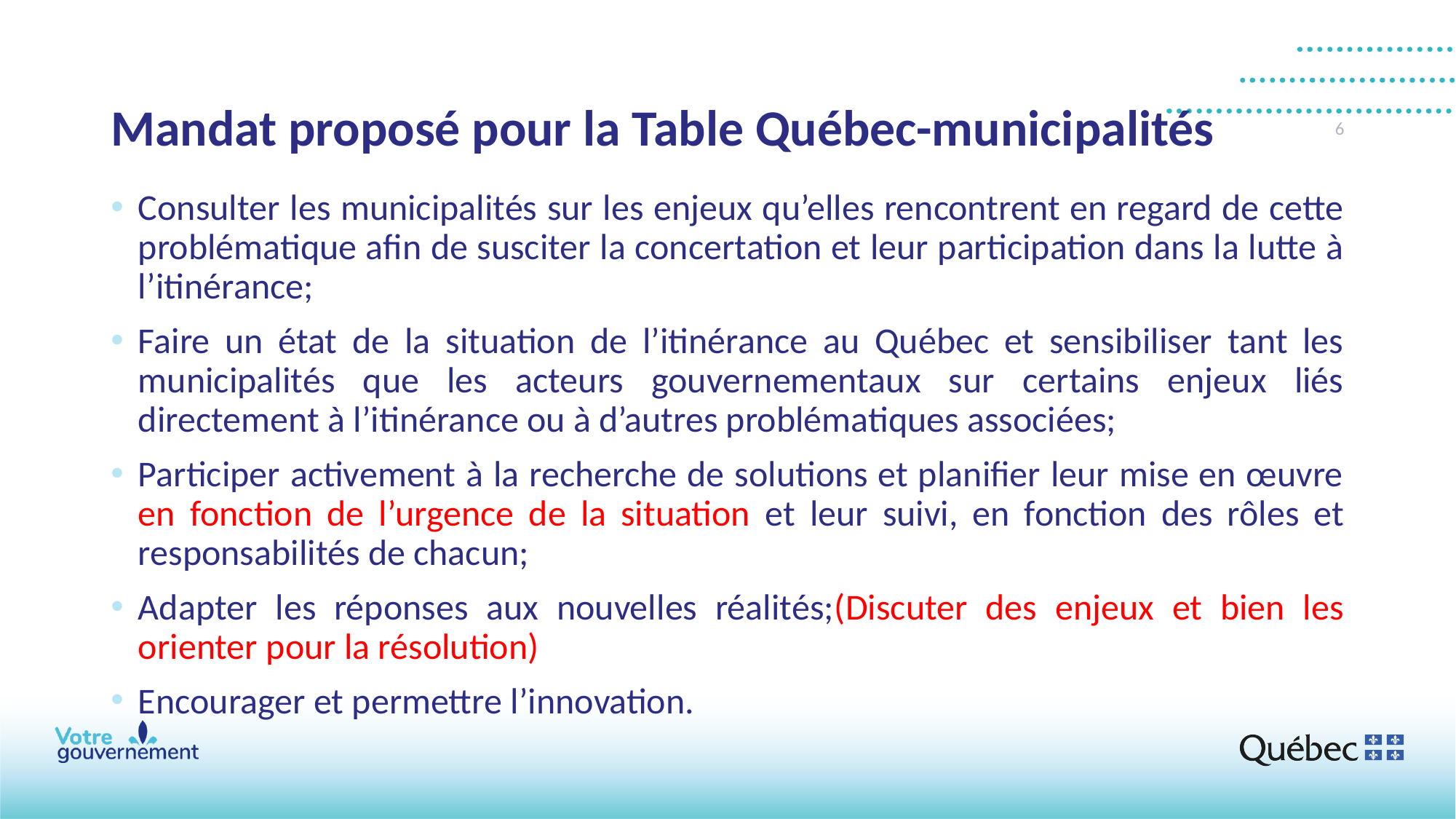

# Mandat proposé pour la Table Québec-municipalités
6
Consulter les municipalités sur les enjeux qu’elles rencontrent en regard de cette problématique afin de susciter la concertation et leur participation dans la lutte à l’itinérance;
Faire un état de la situation de l’itinérance au Québec et sensibiliser tant les municipalités que les acteurs gouvernementaux sur certains enjeux liés directement à l’itinérance ou à d’autres problématiques associées;
Participer activement à la recherche de solutions et planifier leur mise en œuvre en fonction de l’urgence de la situation et leur suivi, en fonction des rôles et responsabilités de chacun;
Adapter les réponses aux nouvelles réalités;(Discuter des enjeux et bien les orienter pour la résolution)
Encourager et permettre l’innovation.